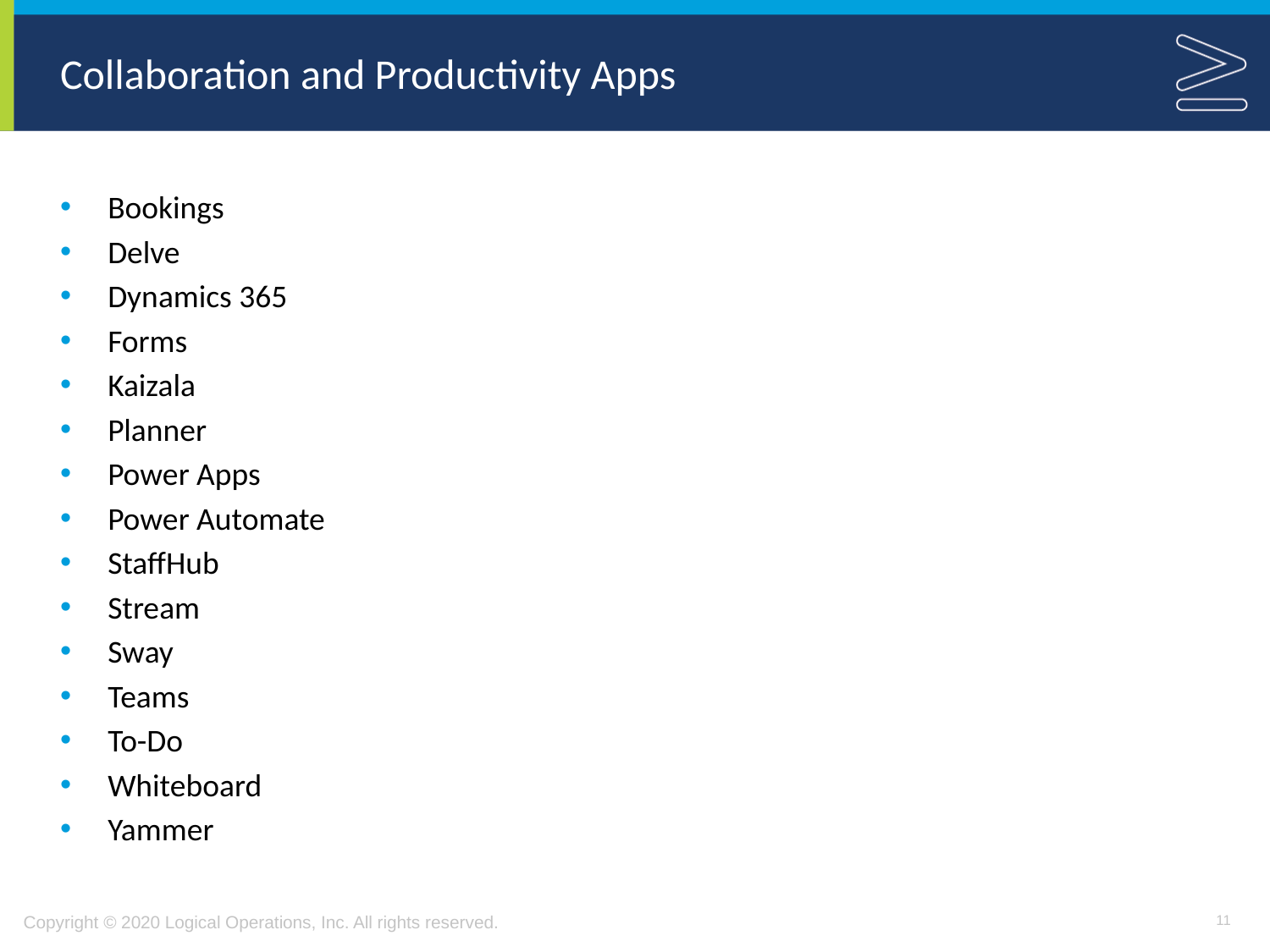

# Collaboration and Productivity Apps
Bookings
Delve
Dynamics 365
Forms
Kaizala
Planner
Power Apps
Power Automate
StaffHub
Stream
Sway
Teams
To-Do
Whiteboard
Yammer

11